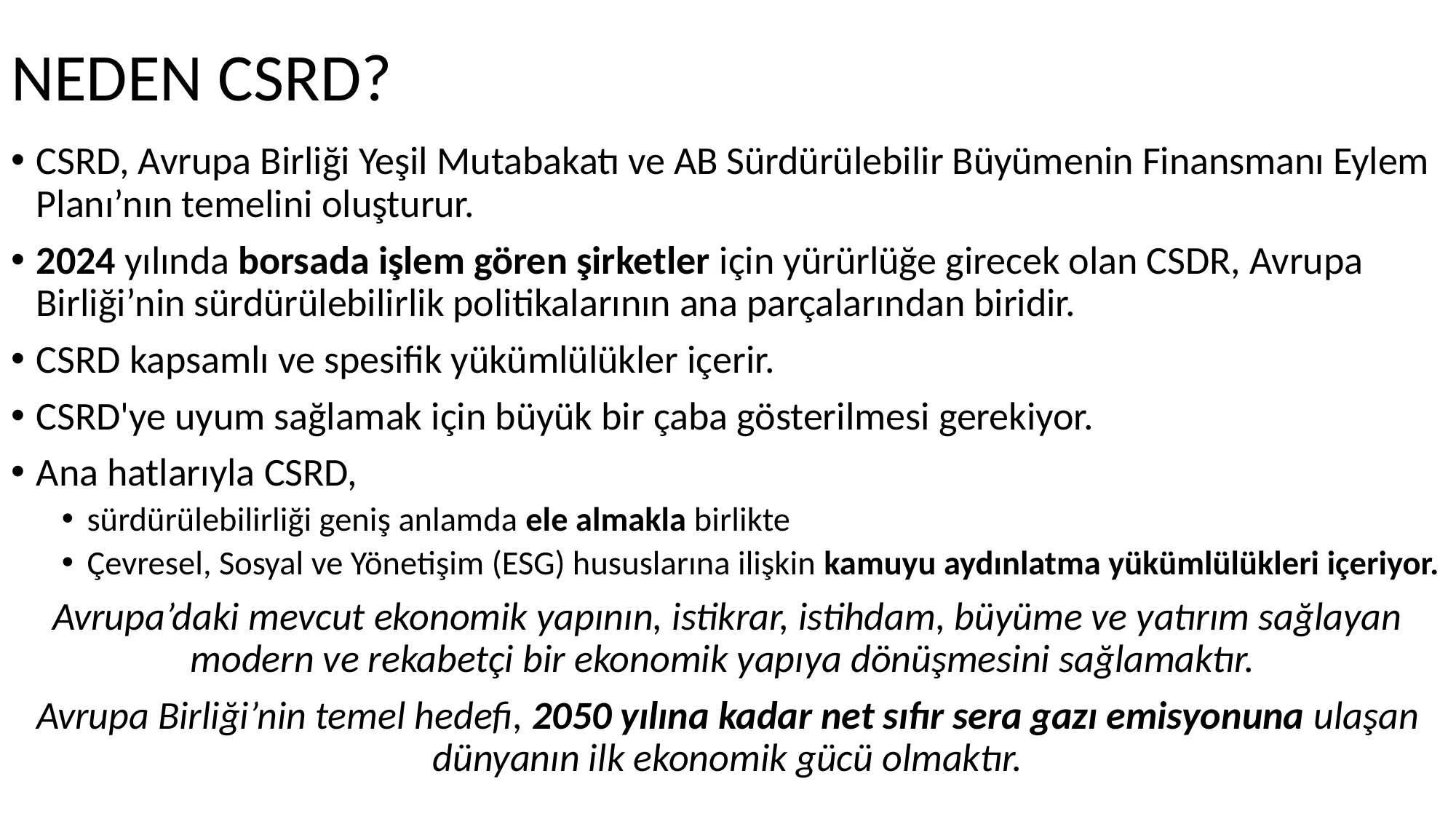

# NEDEN CSRD?
CSRD, Avrupa Birliği Yeşil Mutabakatı ve AB Sürdürülebilir Büyümenin Finansmanı Eylem Planı’nın temelini oluşturur.
2024 yılında borsada işlem gören şirketler için yürürlüğe girecek olan CSDR, Avrupa Birliği’nin sürdürülebilirlik politikalarının ana parçalarından biridir.
CSRD kapsamlı ve spesifik yükümlülükler içerir.
CSRD'ye uyum sağlamak için büyük bir çaba gösterilmesi gerekiyor.
Ana hatlarıyla CSRD,
sürdürülebilirliği geniş anlamda ele almakla birlikte
Çevresel, Sosyal ve Yönetişim (ESG) hususlarına ilişkin kamuyu aydınlatma yükümlülükleri içeriyor.
Avrupa’daki mevcut ekonomik yapının, istikrar, istihdam, büyüme ve yatırım sağlayan modern ve rekabetçi bir ekonomik yapıya dönüşmesini sağlamaktır.
Avrupa Birliği’nin temel hedefi, 2050 yılına kadar net sıfır sera gazı emisyonuna ulaşan dünyanın ilk ekonomik gücü olmaktır.